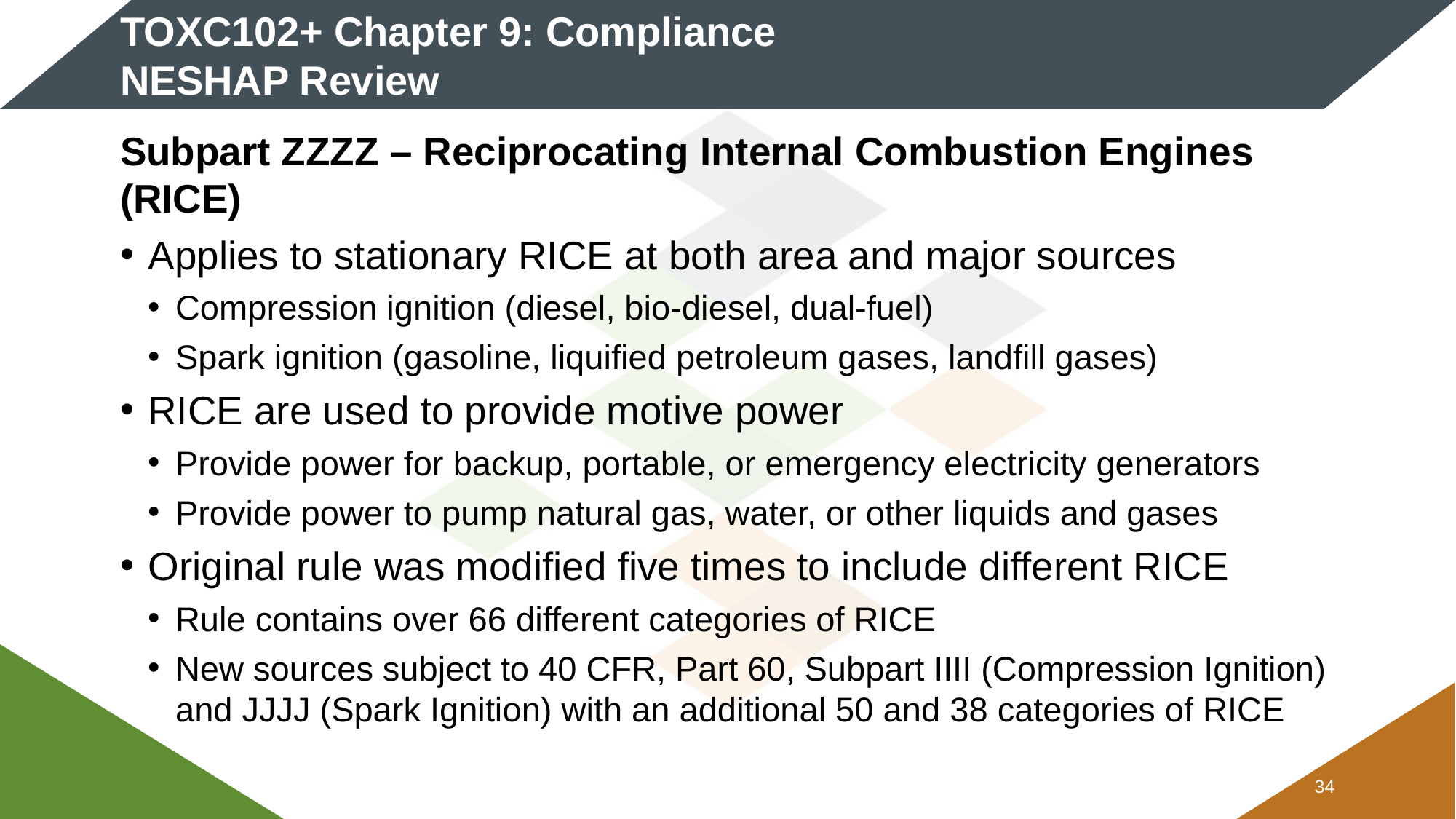

# TOXC102+ Chapter 9: Compliance NESHAP Review
Subpart ZZZZ – Reciprocating Internal Combustion Engines (RICE)
Applies to stationary RICE at both area and major sources
Compression ignition (diesel, bio-diesel, dual-fuel)
Spark ignition (gasoline, liquified petroleum gases, landfill gases)
RICE are used to provide motive power
Provide power for backup, portable, or emergency electricity generators
Provide power to pump natural gas, water, or other liquids and gases
Original rule was modified five times to include different RICE
Rule contains over 66 different categories of RICE
New sources subject to 40 CFR, Part 60, Subpart IIII (Compression Ignition) and JJJJ (Spark Ignition) with an additional 50 and 38 categories of RICE
34